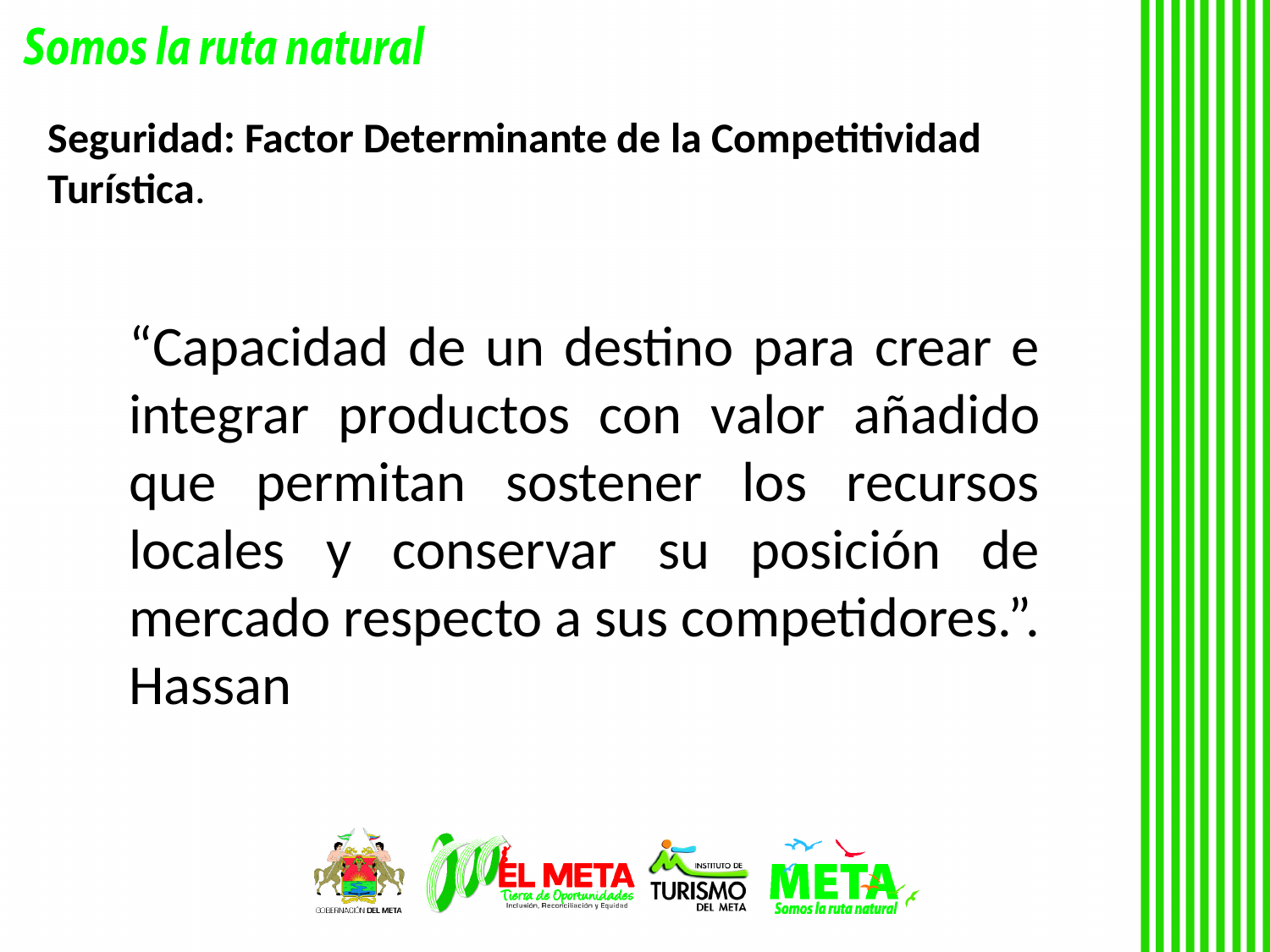

# Seguridad: Factor Determinante de la Competitividad Turística.
“Capacidad de un destino para crear e integrar productos con valor añadido que permitan sostener los recursos locales y conservar su posición de mercado respecto a sus competidores.”. Hassan